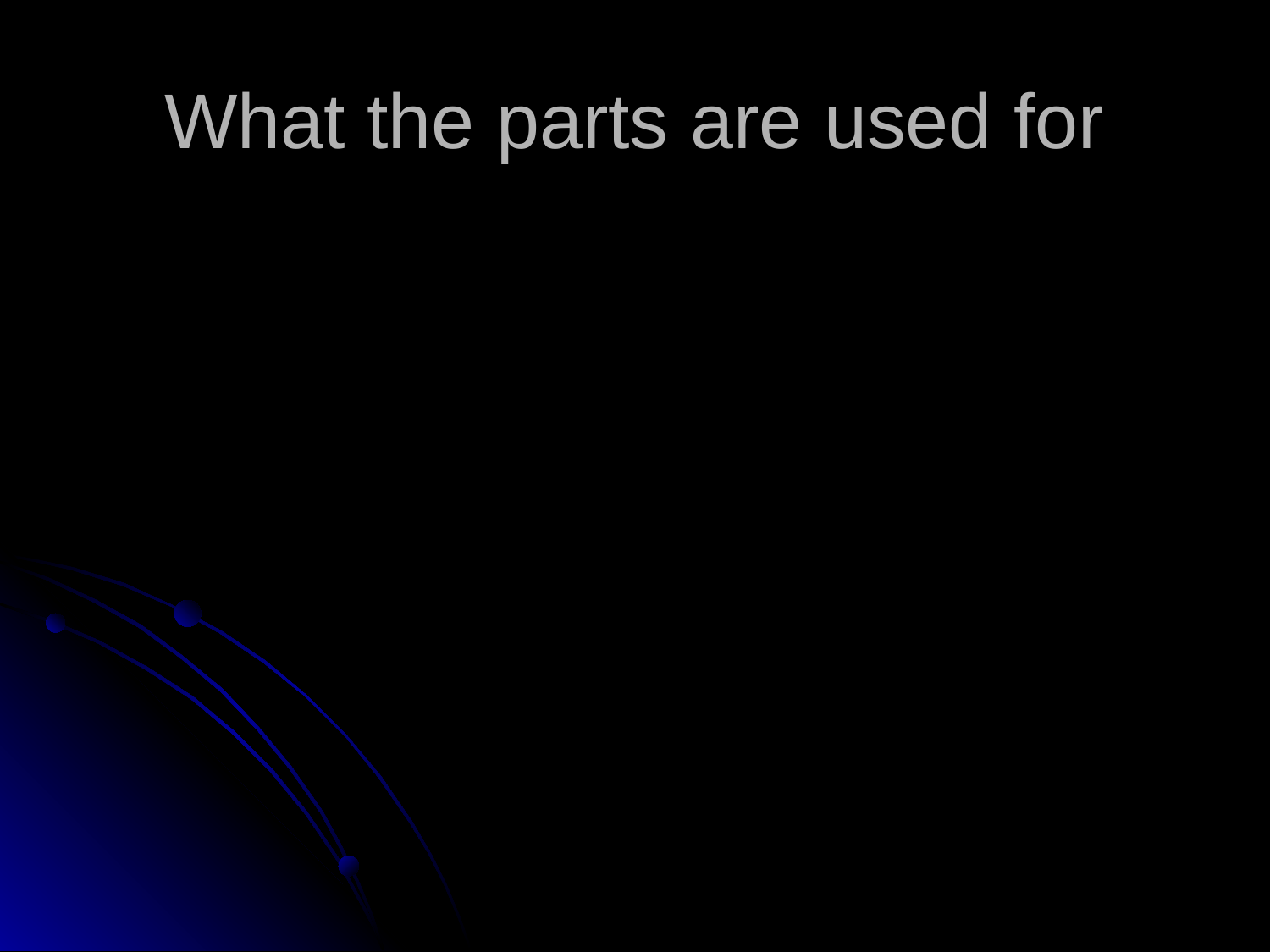

# What the parts are used for